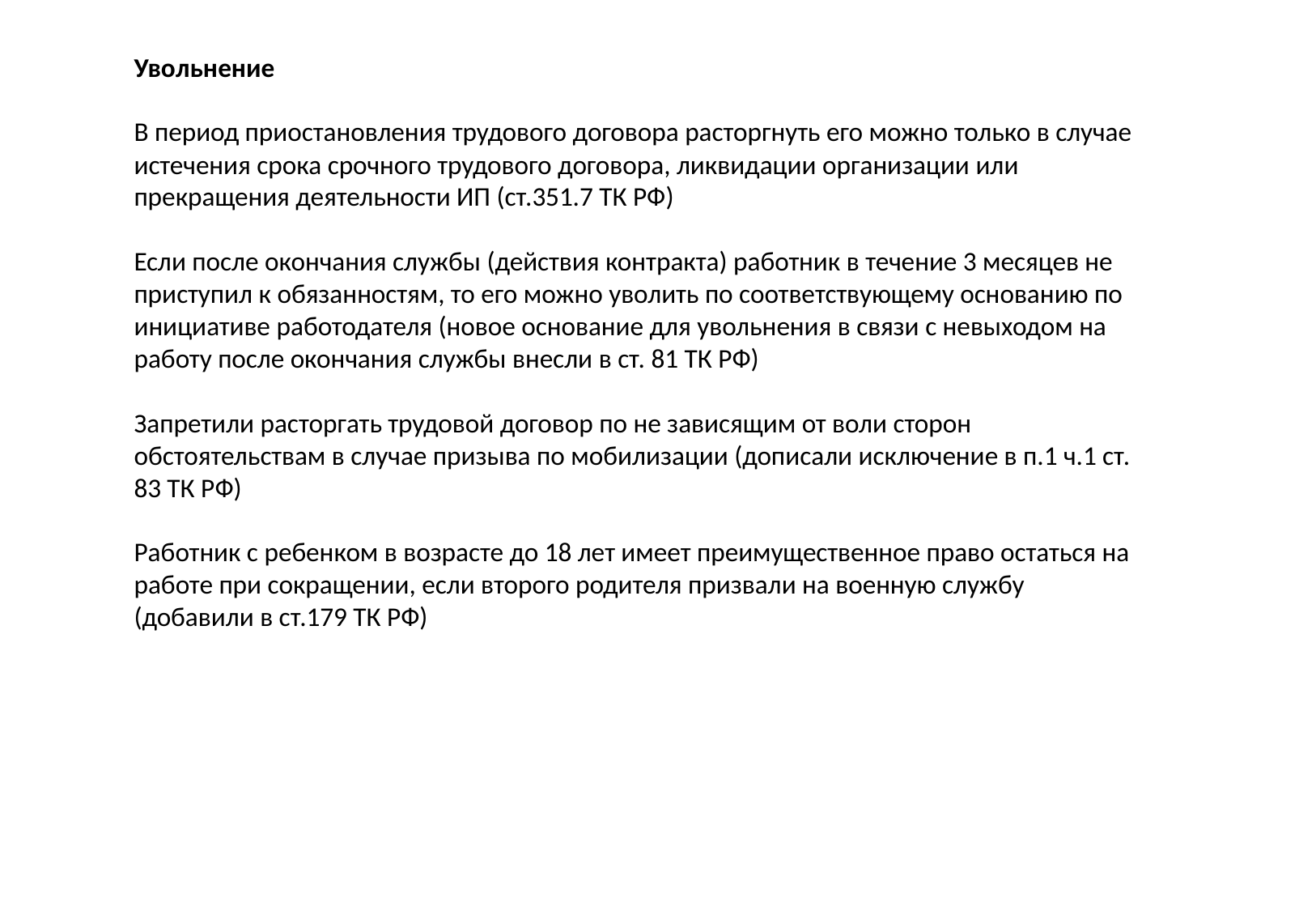

Увольнение

В период приостановления трудового договора расторгнуть его можно только в случае истечения срока срочного трудового договора, ликвидации организации или прекращения деятельности ИП (ст.351.7 ТК РФ)

Если после окончания службы (действия контракта) работник в течение 3 месяцев не приступил к обязанностям, то его можно уволить по соответствующему основанию по инициативе работодателя (новое основание для увольнения в связи с невыходом на работу после окончания службы внесли в ст. 81 ТК РФ)

Запретили расторгать трудовой договор по не зависящим от воли сторон обстоятельствам в случае призыва по мобилизации (дописали исключение в п.1 ч.1 ст. 83 ТК РФ)

Работник с ребенком в возрасте до 18 лет имеет преимущественное право остаться на работе при сокращении, если второго родителя призвали на военную службу  (добавили в ст.179 ТК РФ)